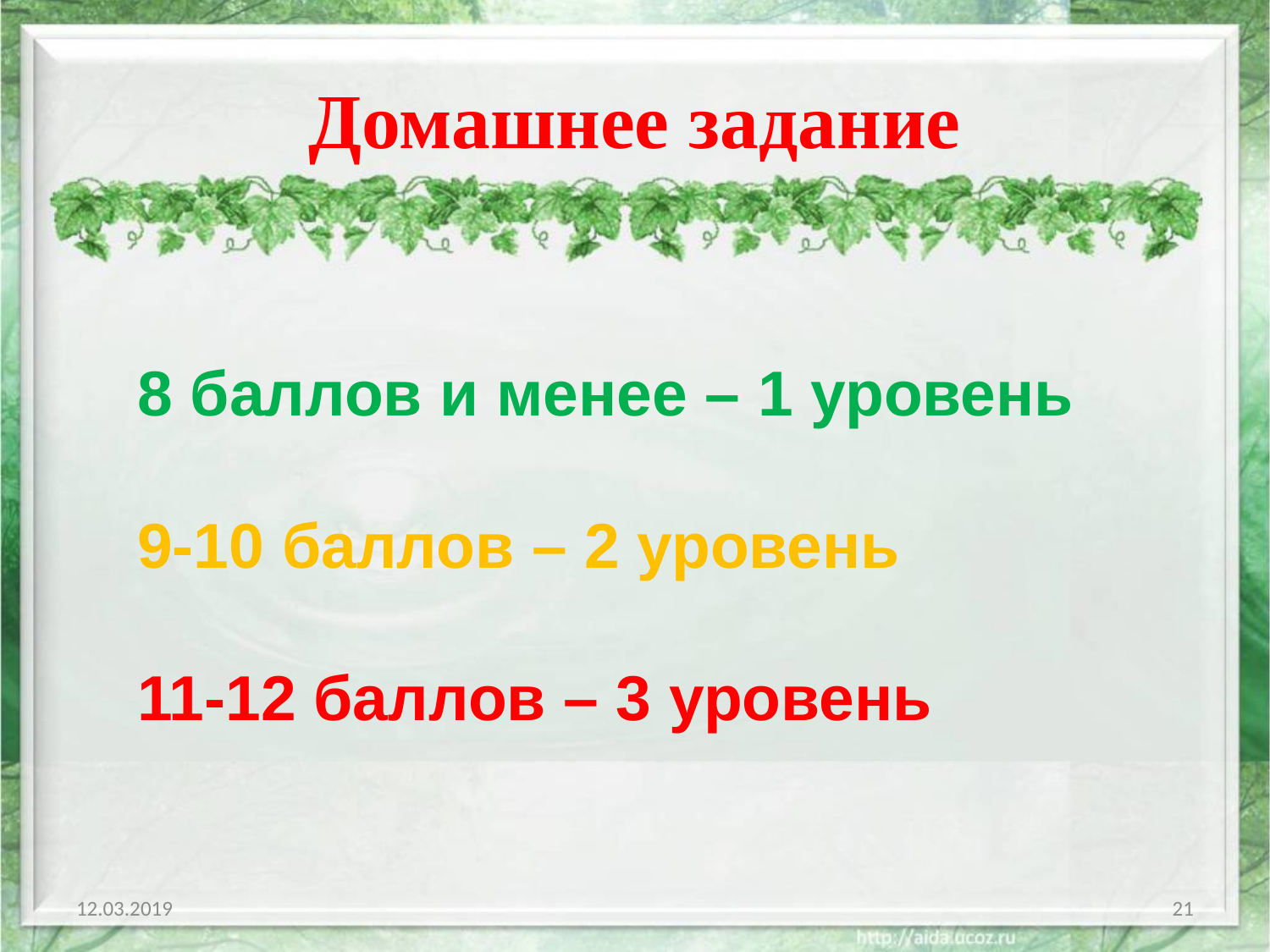

# Домашнее задание
8 баллов и менее – 1 уровень

9-10 баллов – 2 уровень

11-12 баллов – 3 уровень

12.03.2019
21